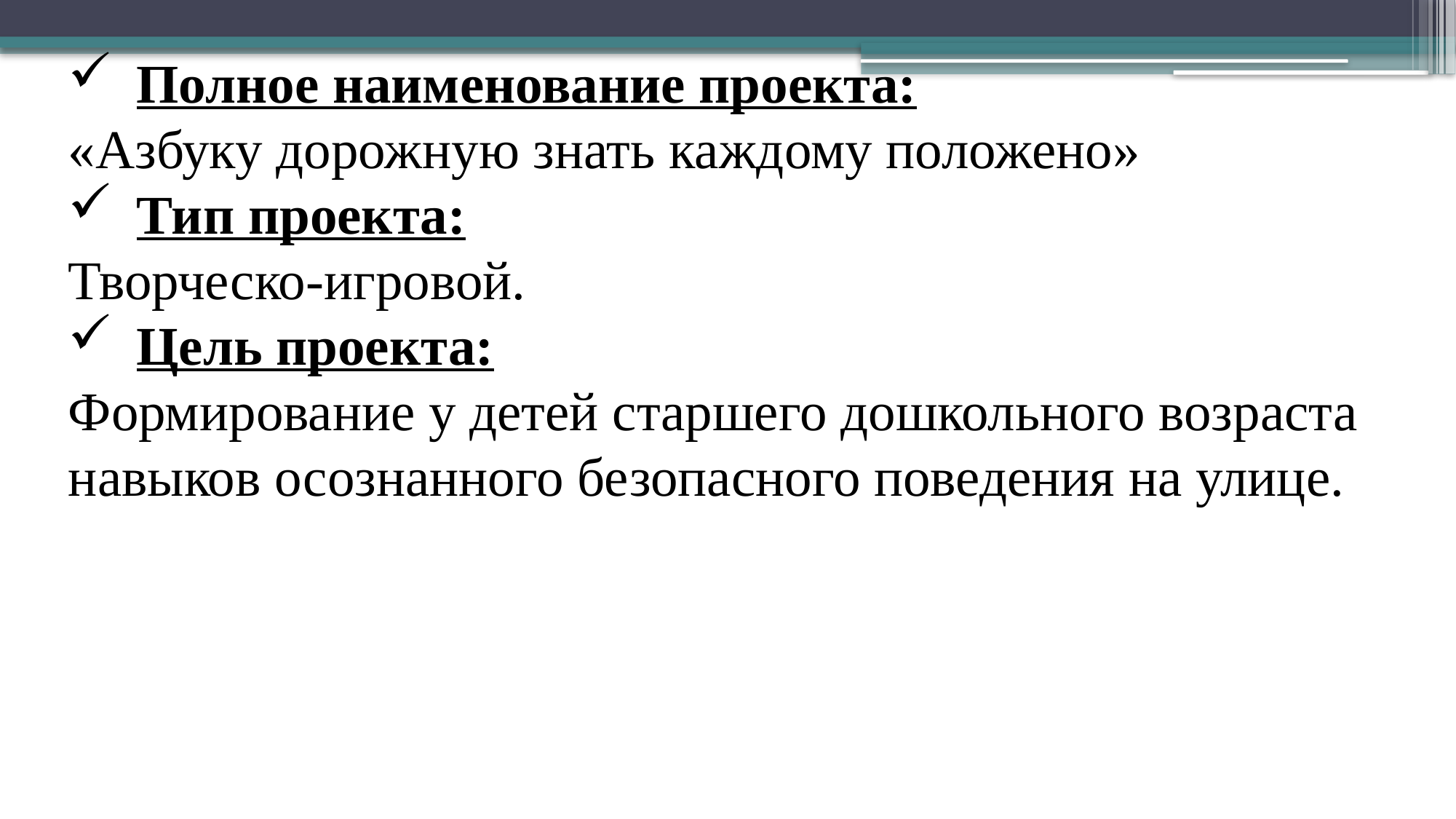

Полное наименование проекта:
«Азбуку дорожную знать каждому положено»
Тип проекта:
Творческо-игровой.
Цель проекта:
Формирование у детей старшего дошкольного возраста навыков осознанного безопасного поведения на улице.